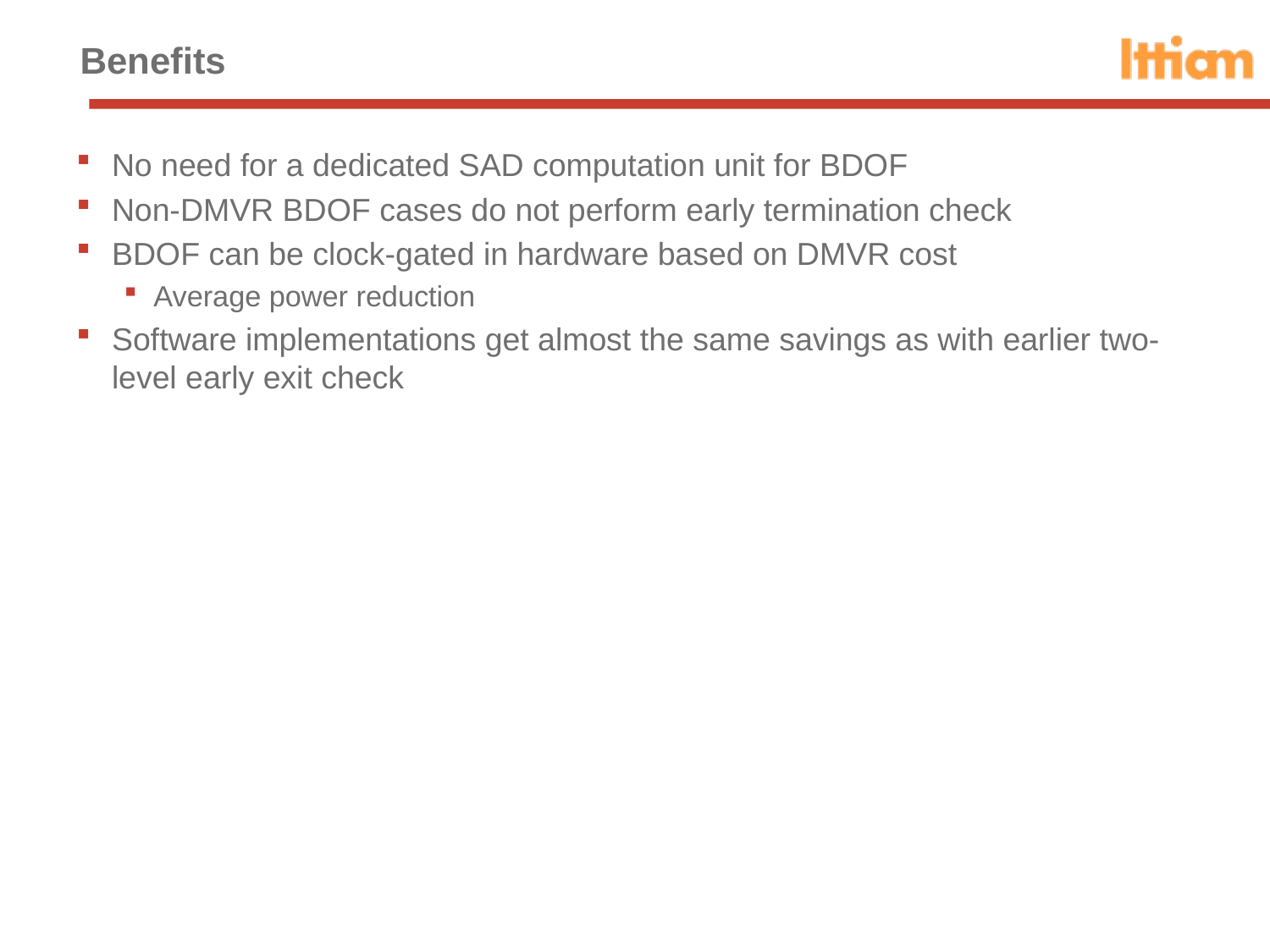

# Benefits
No need for a dedicated SAD computation unit for BDOF
Non-DMVR BDOF cases do not perform early termination check
BDOF can be clock-gated in hardware based on DMVR cost
Average power reduction
Software implementations get almost the same savings as with earlier two-level early exit check